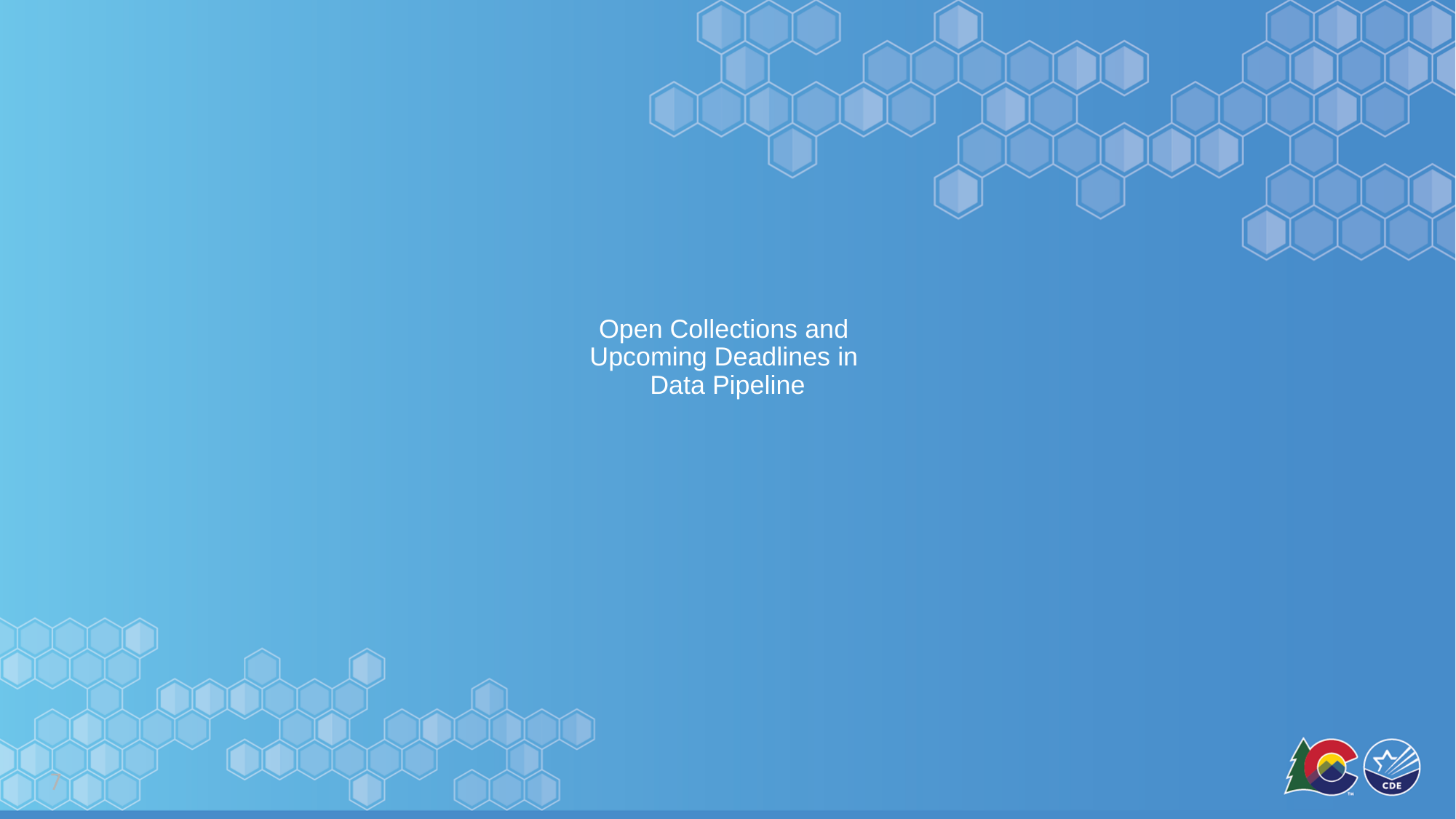

# Open Collections and Upcoming Deadlines in Data Pipeline
7